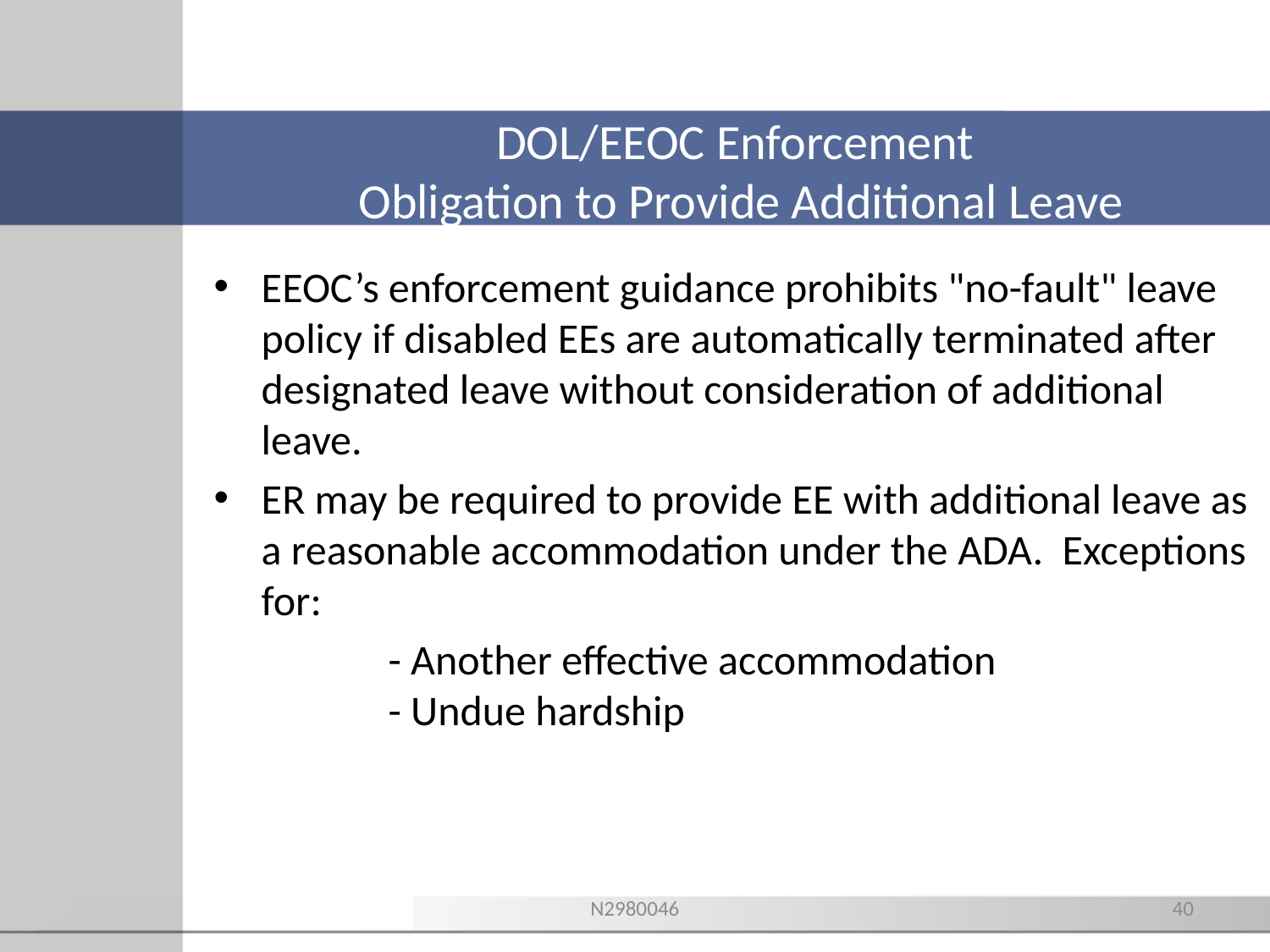

DOL/EEOC Enforcement
Obligation to Provide Additional Leave
EEOC’s enforcement guidance prohibits "no-fault" leave policy if disabled EEs are automatically terminated after designated leave without consideration of additional leave.
ER may be required to provide EE with additional leave as a reasonable accommodation under the ADA.  Exceptions for:
		- Another effective accommodation
	- Undue hardship

N2980046
40